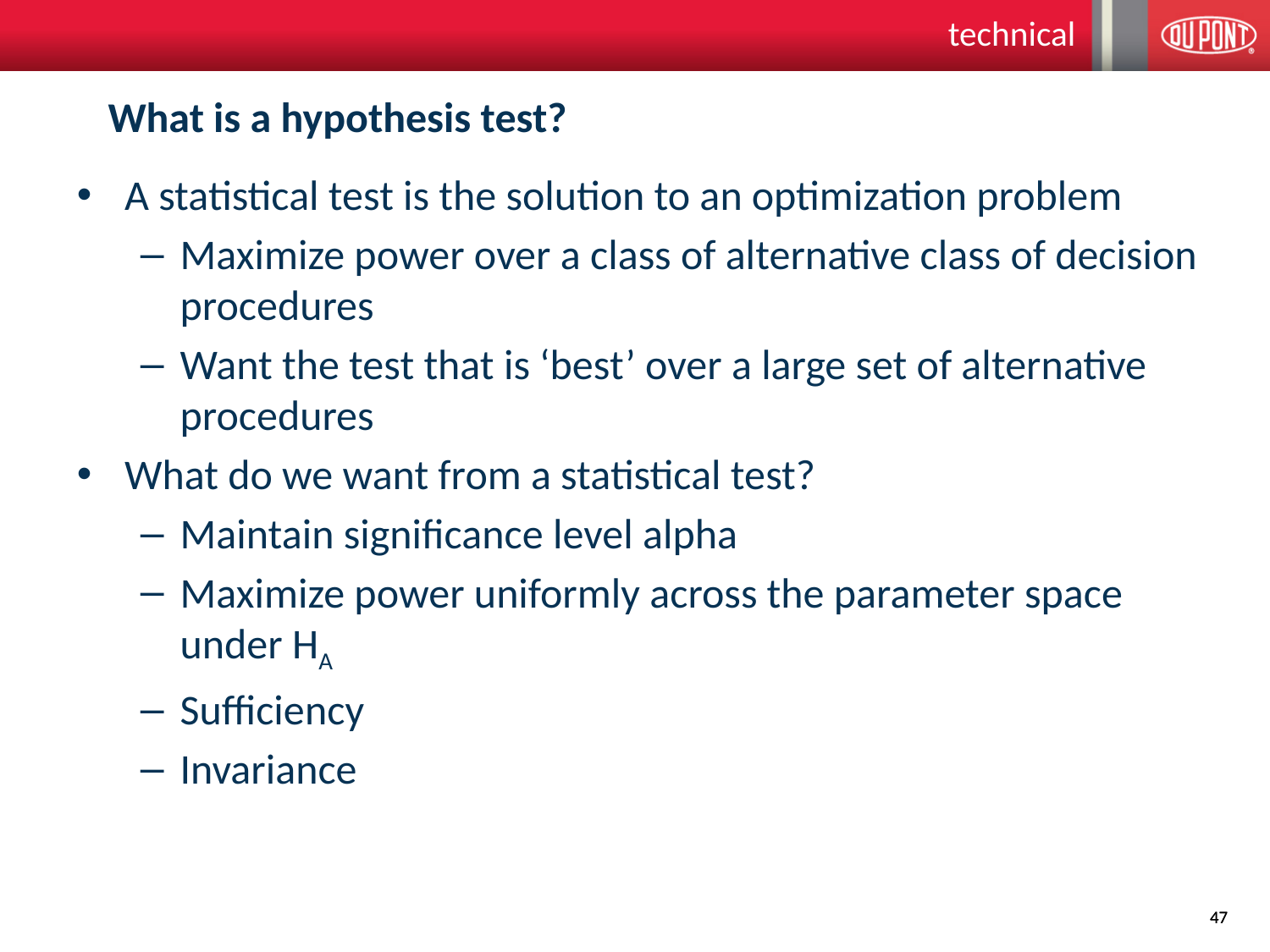

technical
# What is a hypothesis test?
A statistical test is the solution to an optimization problem
Maximize power over a class of alternative class of decision procedures
Want the test that is ‘best’ over a large set of alternative procedures
What do we want from a statistical test?
Maintain significance level alpha
Maximize power uniformly across the parameter space under HA
Sufficiency
Invariance